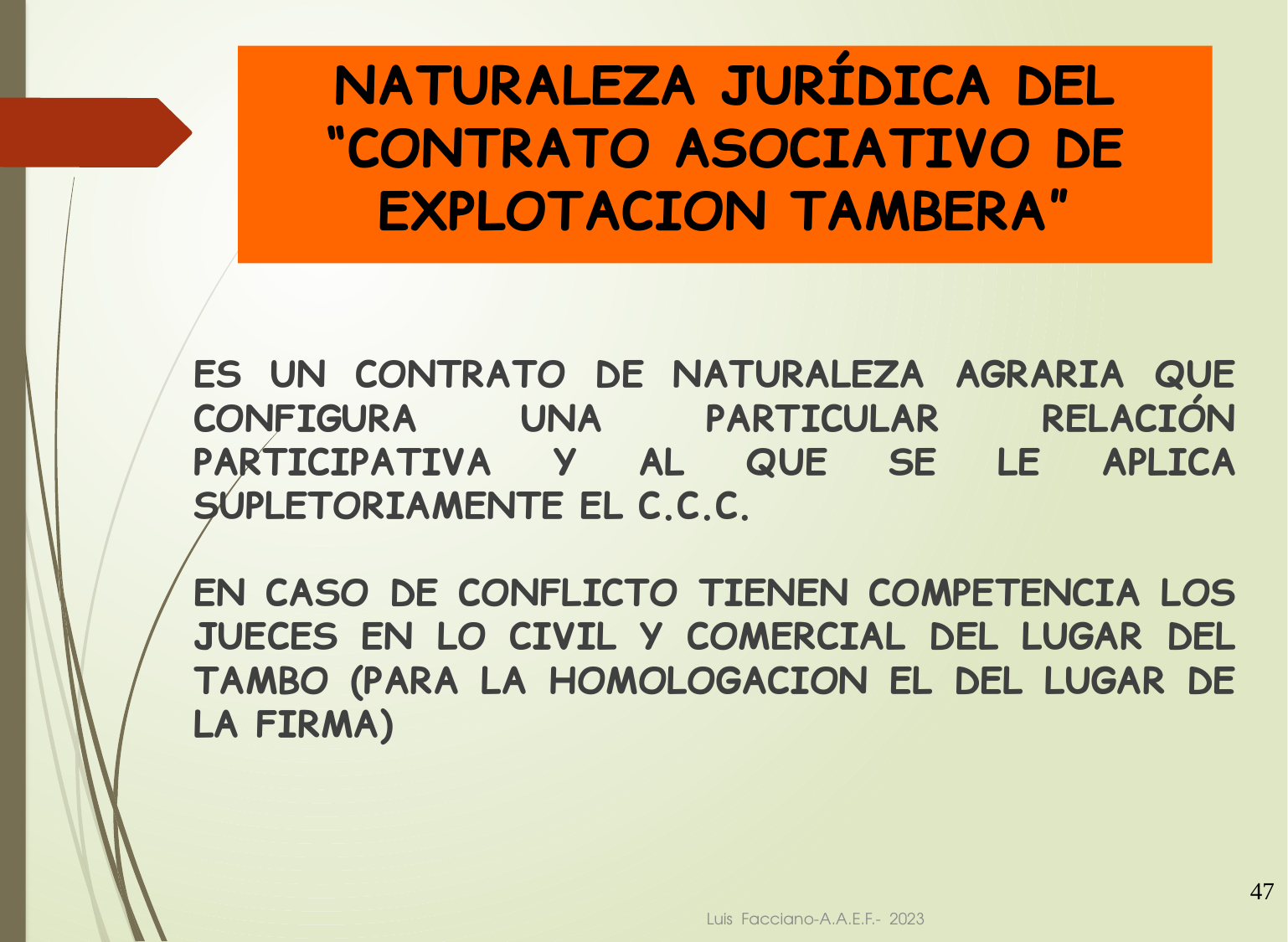

# NATURALEZA JURÍDICA DEL “CONTRATO ASOCIATIVO DE EXPLOTACION TAMBERA”
		ES UN CONTRATO DE NATURALEZA AGRARIA QUE CONFIGURA UNA PARTICULAR RELACIÓN PARTICIPATIVA Y AL QUE SE LE APLICA SUPLETORIAMENTE EL C.C.C.

		EN CASO DE CONFLICTO TIENEN COMPETENCIA LOS JUECES EN LO CIVIL Y COMERCIAL DEL LUGAR DEL TAMBO (PARA LA HOMOLOGACION EL DEL LUGAR DE LA FIRMA)

47
Luis  Facciano-A.A.E.F.-  2023